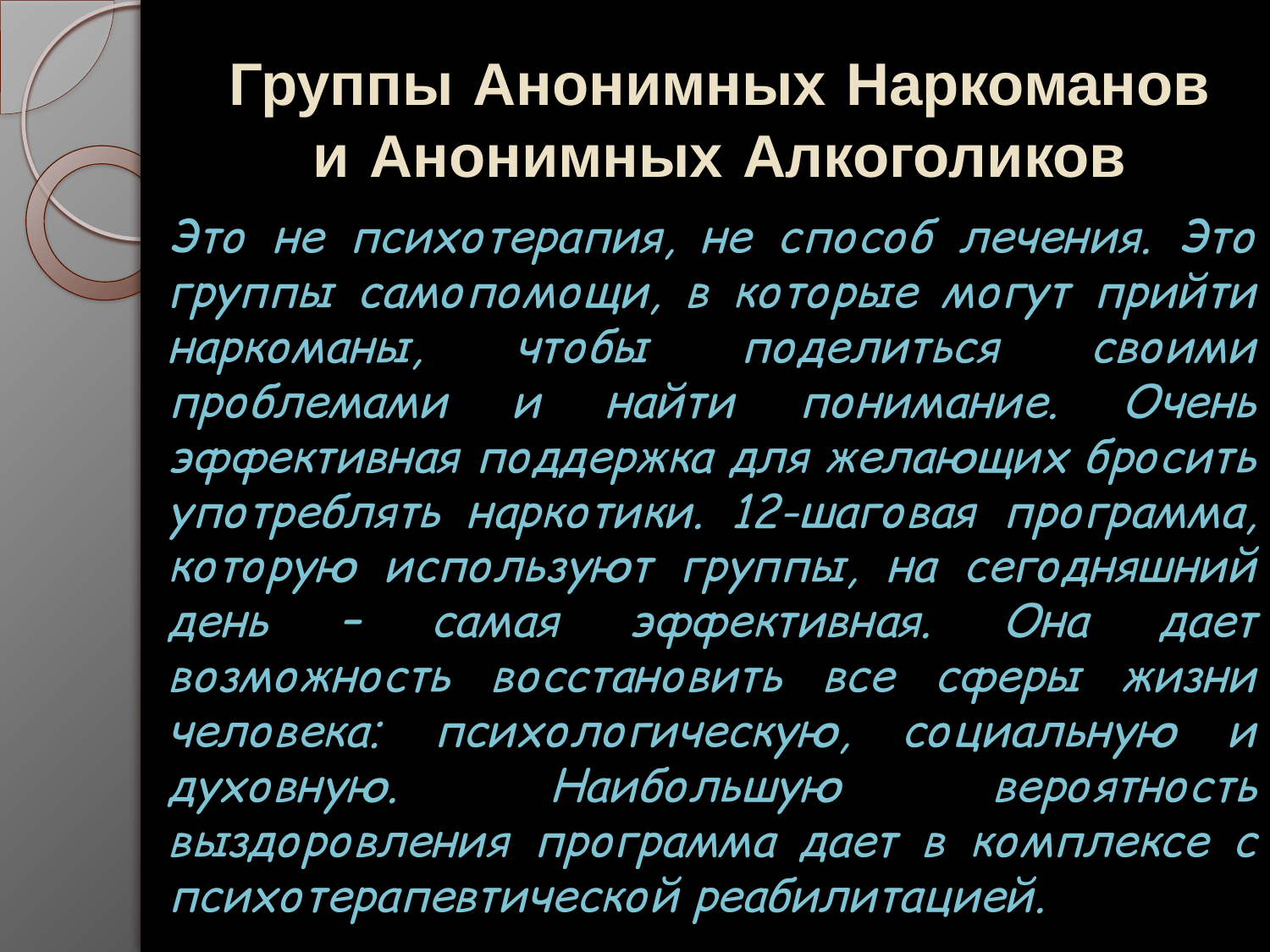

# Группы Анонимных Наркоманов и Анонимных Алкоголиков
Это не психотерапия, не способ лечения. Это группы самопомощи, в которые могут прийти наркоманы, чтобы поделиться своими проблемами и найти понимание. Очень эффективная поддержка для желающих бросить употреблять наркотики. 12-шаговая программа, которую используют группы, на сегодняшний день – самая эффективная. Она дает возможность восстановить все сферы жизни человека: психологическую, социальную и духовную. Наибольшую вероятность выздоровления программа дает в комплексе с психотерапевтической реабилитацией.